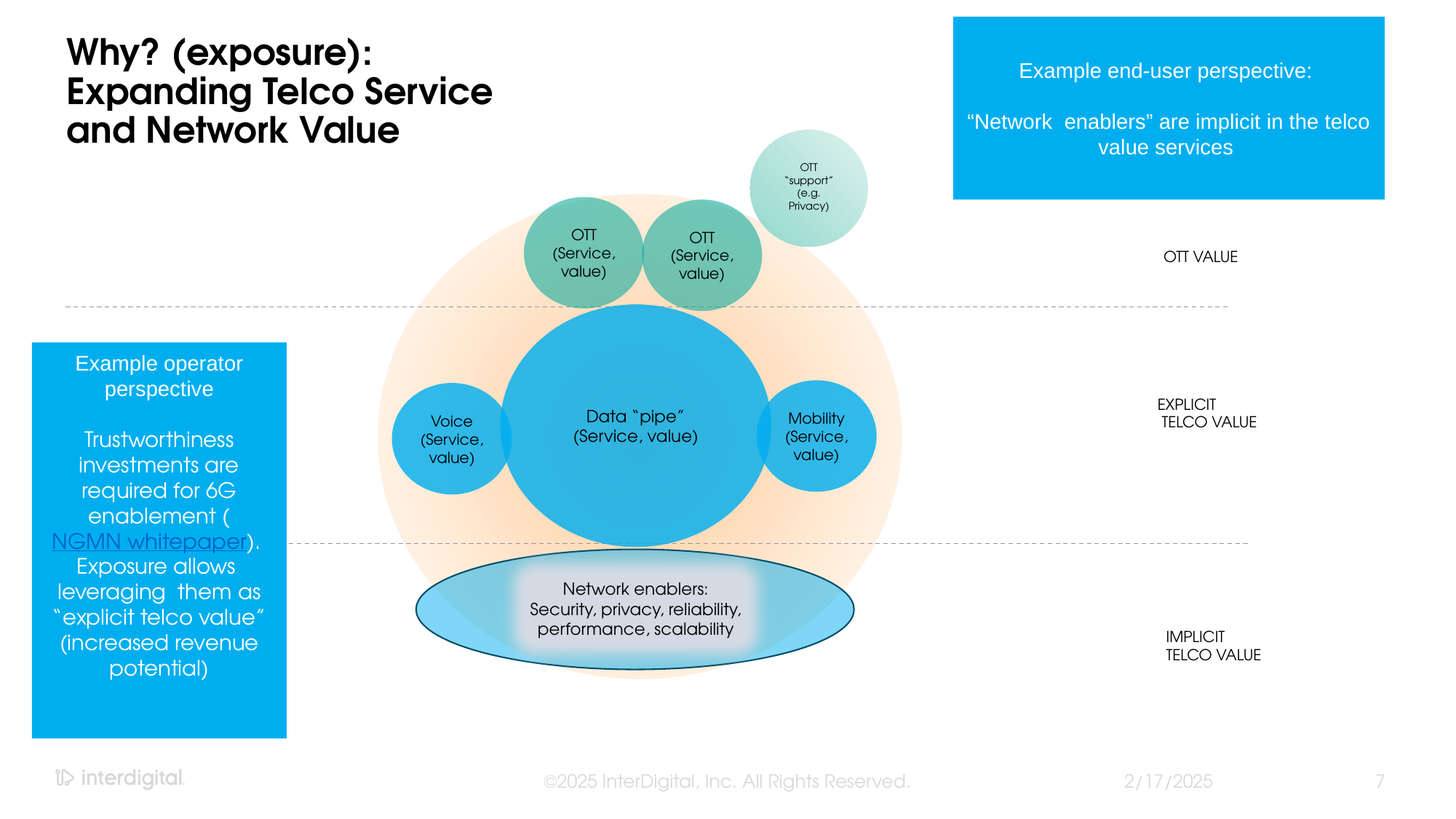

Example end-user perspective:

“Network  enablers” are implicit in the telco value services
# Why? (exposure): Expanding Telco Service and Network Value
OTT “support” (e.g. Privacy)

OTT
(Service, value)
OTT
(Service, value)
OTT VALUE
Data “pipe”
(Service, value)
Example operator perspective

Trustworthiness investments are required for 6G enablement (NGMN whitepaper).
 Exposure allows   leveraging  them as “explicit telco value” (increased revenue potential)

Mobility
(Service, value)
Voice
(Service, value)
EXPLICIT
 TELCO VALUE

Network enablers:
Security, privacy, reliability, performance, scalability
IMPLICIT
TELCO VALUE
©2025 InterDigital, Inc. All Rights Reserved.
2/17/2025
7